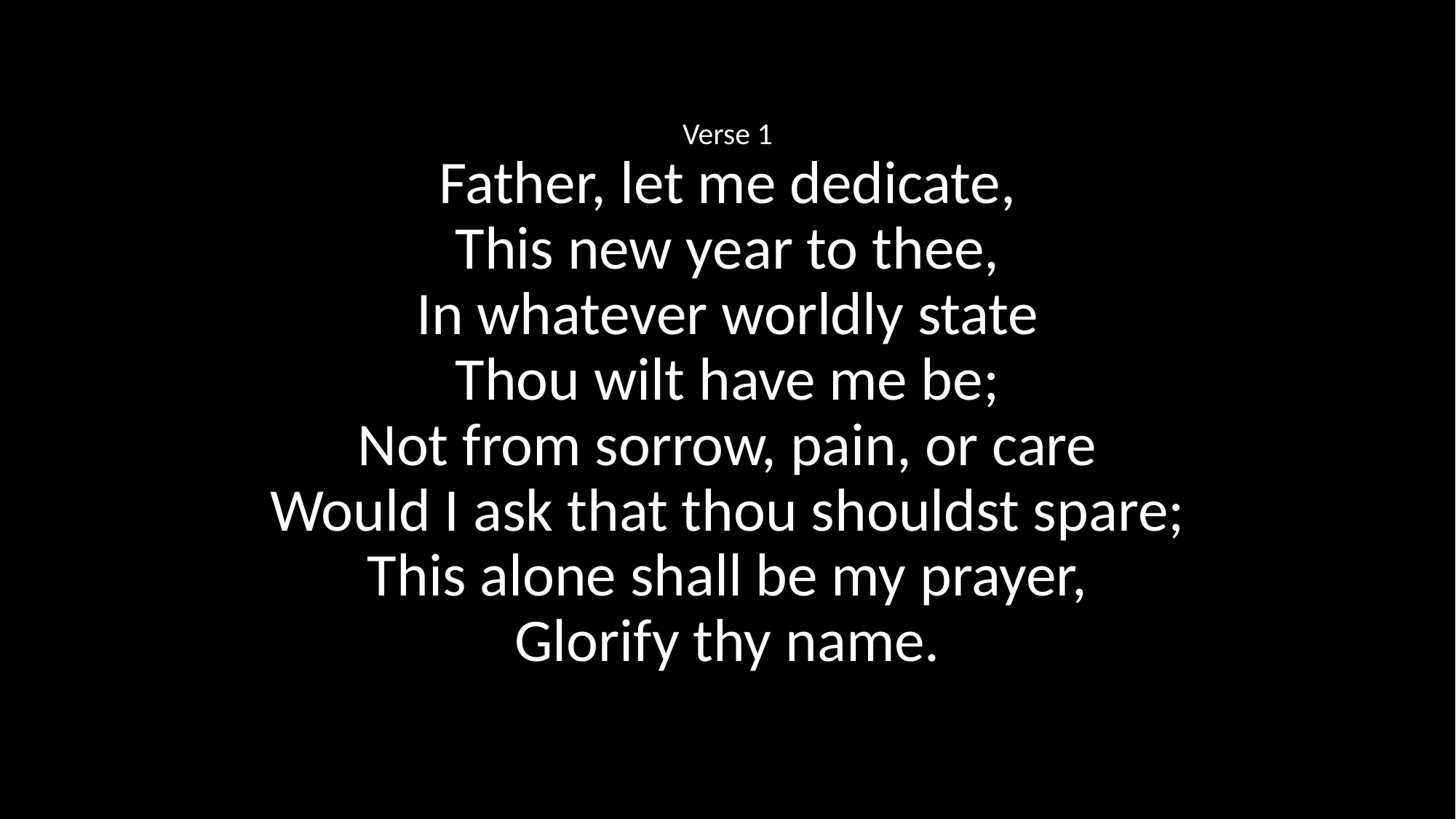

Verse 1
Father, let me dedicate,
This new year to thee,
In whatever worldly state
Thou wilt have me be;
Not from sorrow, pain, or care
Would I ask that thou shouldst spare;
This alone shall be my prayer,
Glorify thy name.